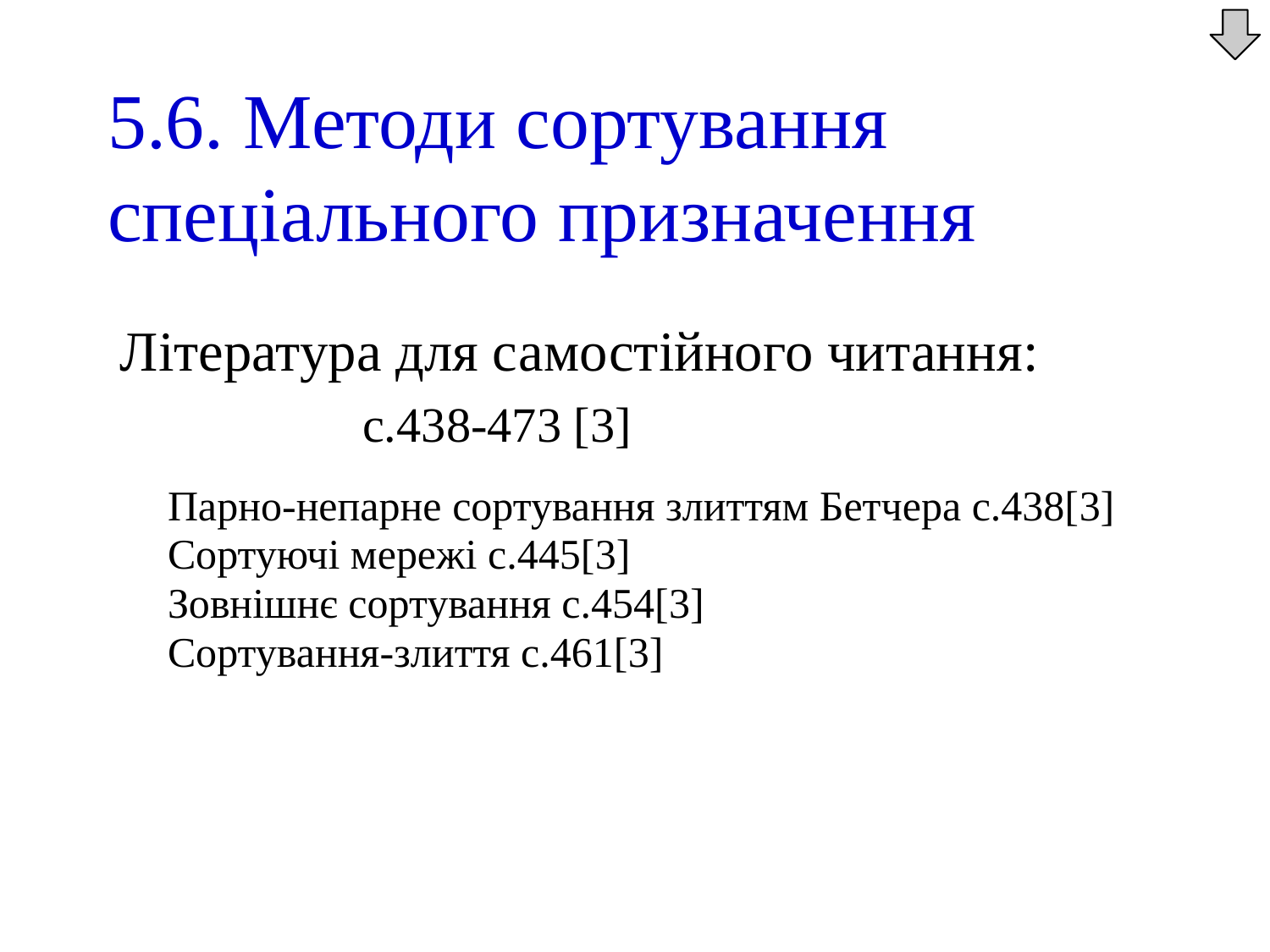

5.6. Методи сортування спеціального призначення
Література для самостійного читання:
		 с.438-473 [3]

	Парно-непарне сортування злиттям Бетчера с.438[3]
	Сортуючі мережі с.445[3]
	Зовнішнє сортування с.454[3]
	Сортування-злиття с.461[3]